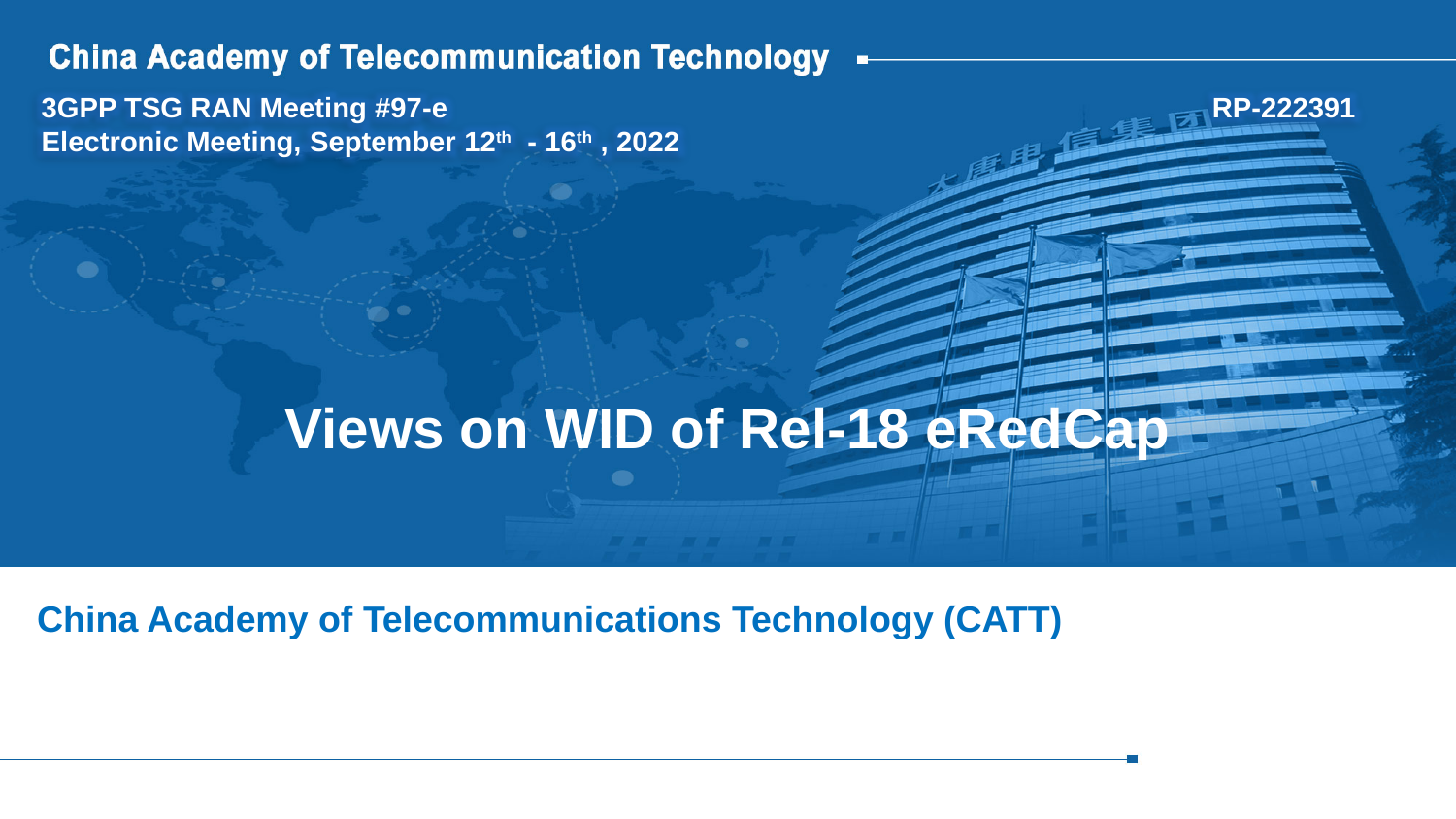

3GPP TSG RAN Meeting #97-e
Electronic Meeting, September 12th  - 16th , 2022

RP-222391
# Views on WID of Rel-18 eRedCap
China Academy of Telecommunications Technology (CATT)